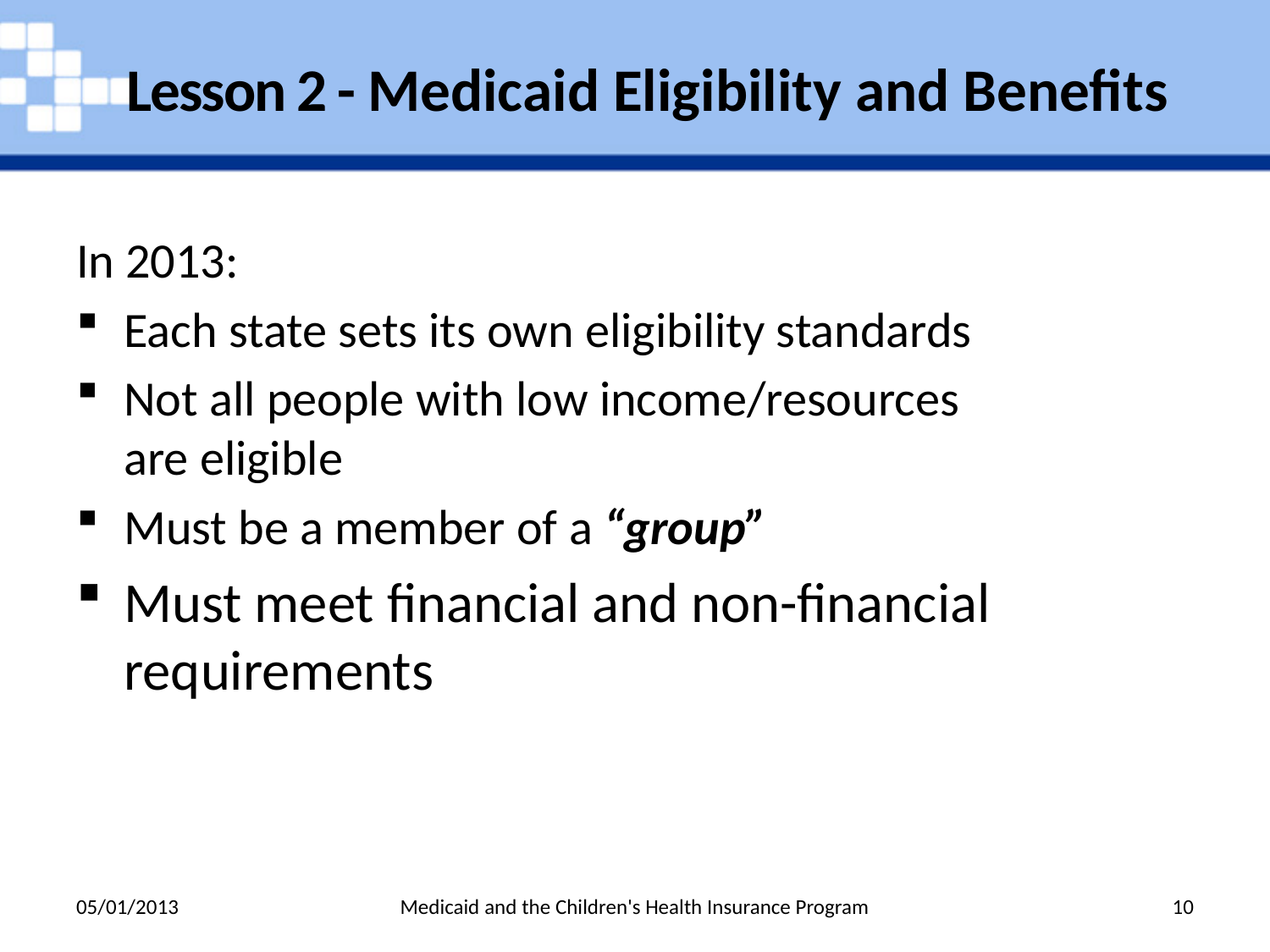

# Lesson 2 - Medicaid Eligibility and Benefits
In 2013:
Each state sets its own eligibility standards
Not all people with low income/resources
are eligible
Must be a member of a “group”
Must meet financial and non-financial requirements
05/01/2013
Medicaid and the Children's Health Insurance Program
10